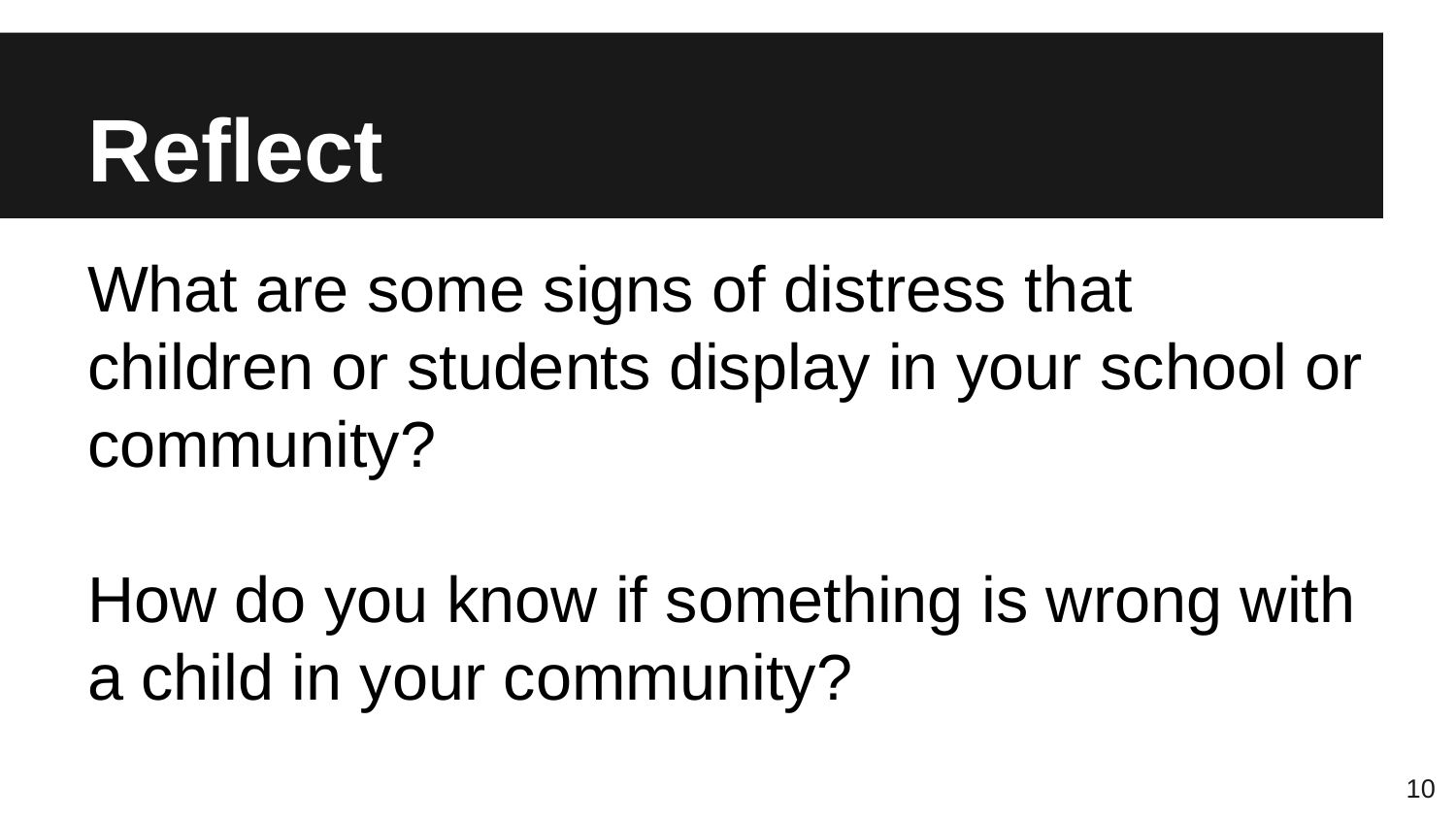

# Reflect
What are some signs of distress that children or students display in your school or community?

How do you know if something is wrong with a child in your community?
10